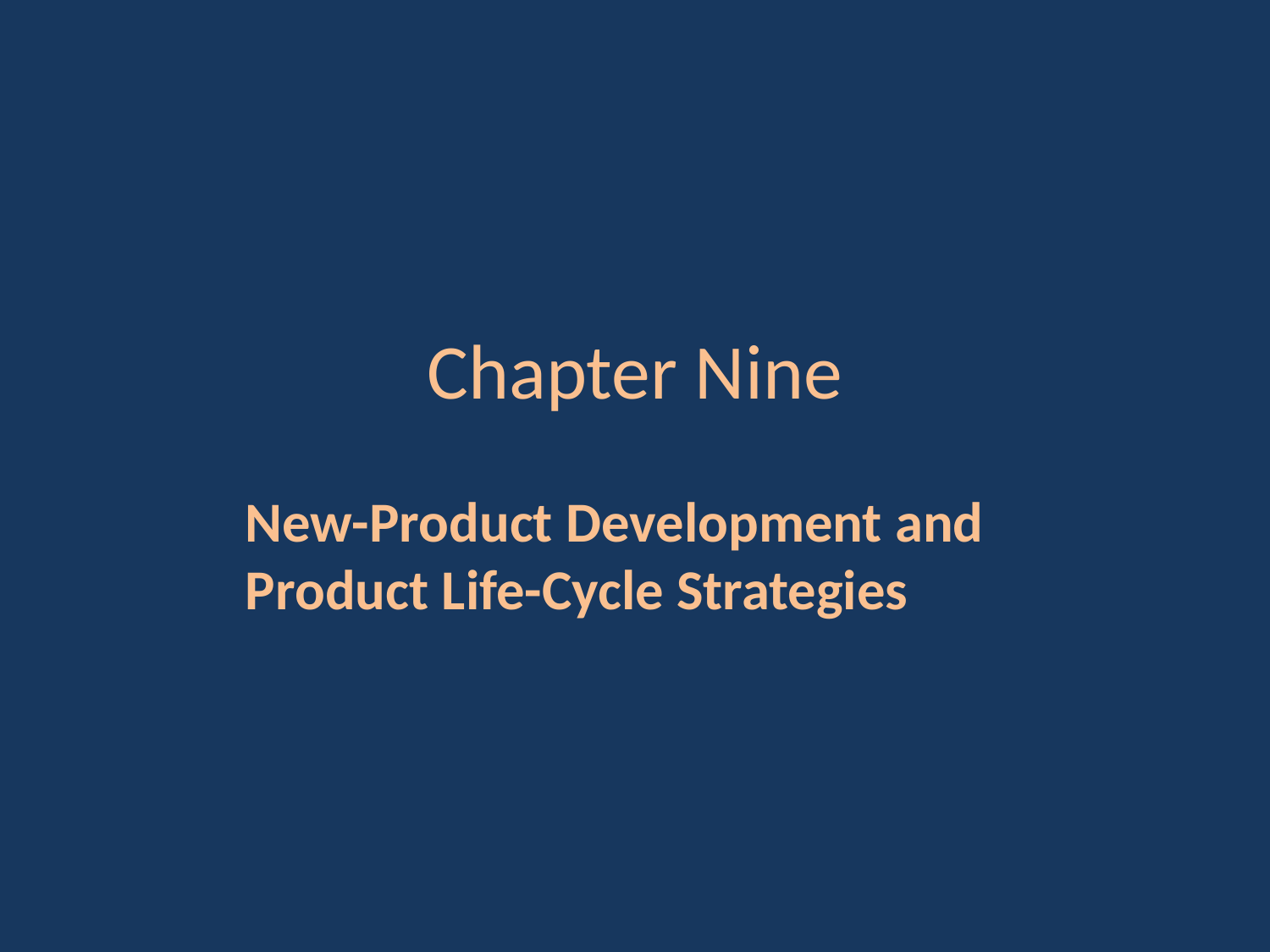

Chapter Nine
New-Product Development and Product Life-Cycle Strategies